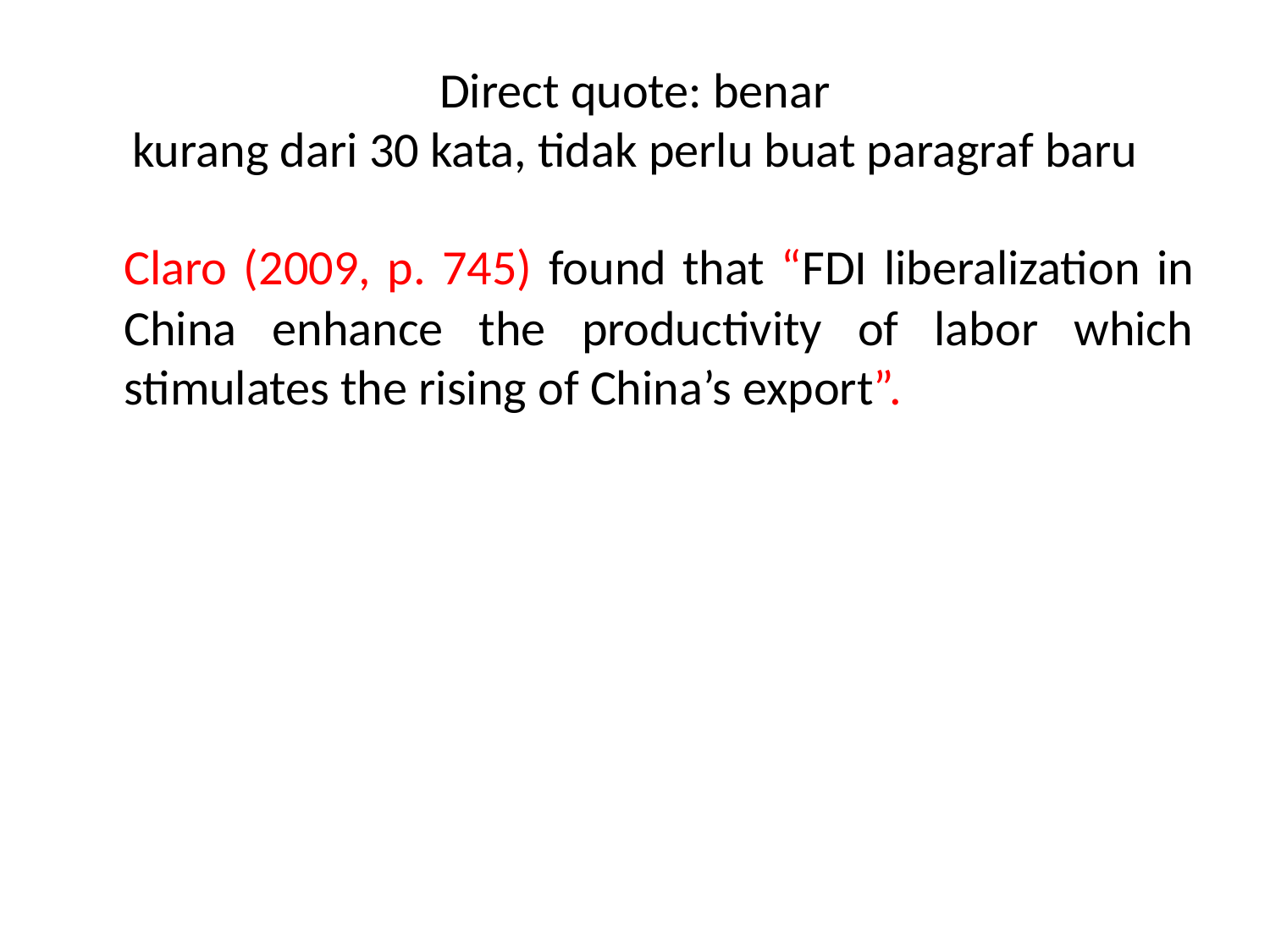

# Direct quote: benar kurang dari 30 kata, tidak perlu buat paragraf baru
	Claro (2009, p. 745) found that “FDI liberalization in China enhance the productivity of labor which stimulates the rising of China’s export”.